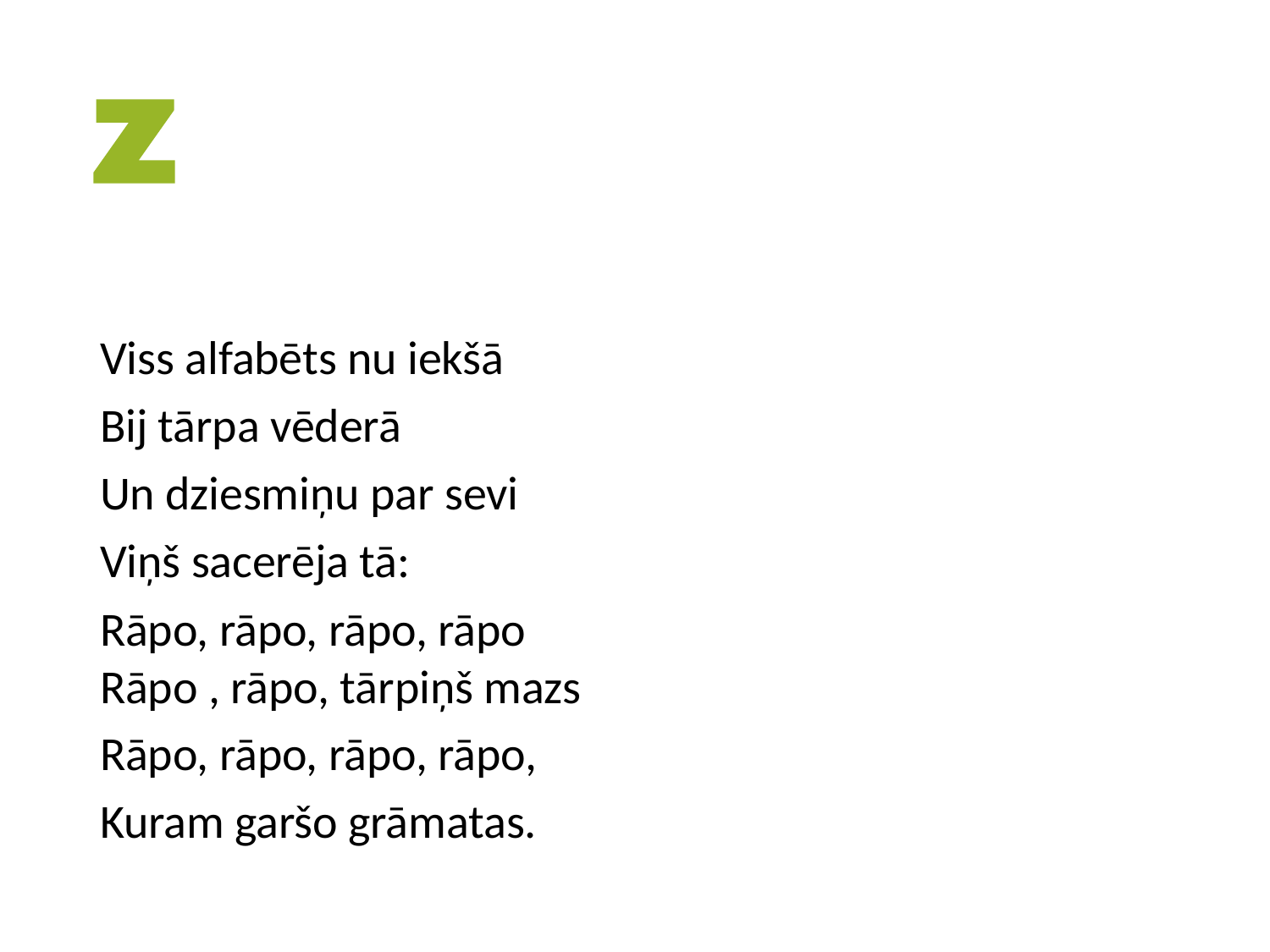

# Z

Viss alfabēts nu iekšā
Bij tārpa vēderā
Un dziesmiņu par sevi
Viņš sacerēja tā:
Rāpo, rāpo, rāpo, rāpo
Rāpo , rāpo, tārpiņš mazs
Rāpo, rāpo, rāpo, rāpo,
Kuram garšo grāmatas.